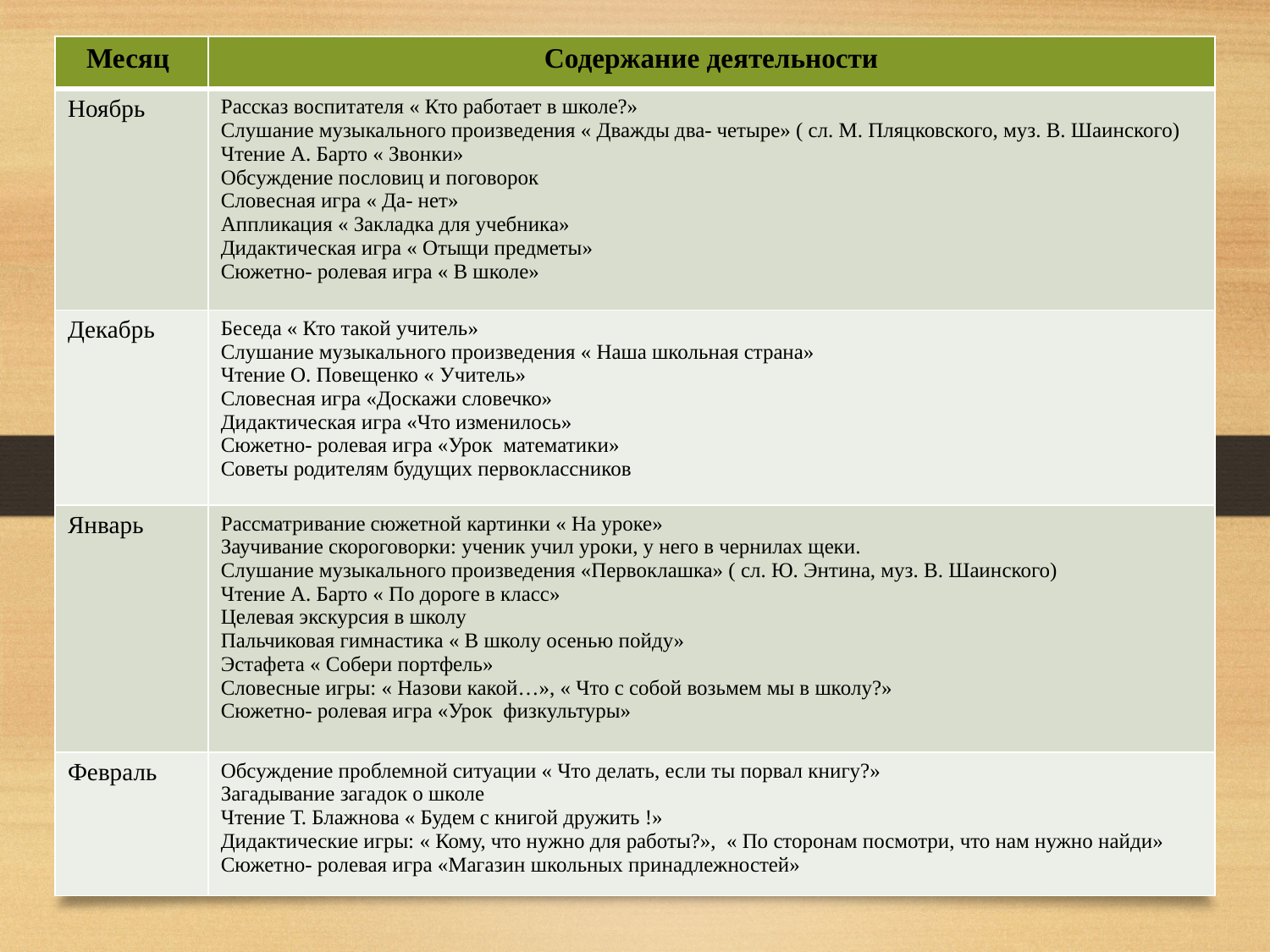

| Месяц | Содержание деятельности |
| --- | --- |
| Ноябрь | Рассказ воспитателя « Кто работает в школе?» Слушание музыкального произведения « Дважды два- четыре» ( сл. М. Пляцковского, муз. В. Шаинского) Чтение А. Барто « Звонки» Обсуждение пословиц и поговорок Словесная игра « Да- нет» Аппликация « Закладка для учебника» Дидактическая игра « Отыщи предметы» Сюжетно- ролевая игра « В школе» |
| Декабрь | Беседа « Кто такой учитель» Слушание музыкального произведения « Наша школьная страна» Чтение О. Повещенко « Учитель» Словесная игра «Доскажи словечко» Дидактическая игра «Что изменилось» Сюжетно- ролевая игра «Урок математики» Советы родителям будущих первоклассников |
| Январь | Рассматривание сюжетной картинки « На уроке» Заучивание скороговорки: ученик учил уроки, у него в чернилах щеки. Слушание музыкального произведения «Первоклашка» ( сл. Ю. Энтина, муз. В. Шаинского) Чтение А. Барто « По дороге в класс» Целевая экскурсия в школу Пальчиковая гимнастика « В школу осенью пойду» Эстафета « Собери портфель» Словесные игры: « Назови какой…», « Что с собой возьмем мы в школу?» Сюжетно- ролевая игра «Урок физкультуры» |
| Февраль | Обсуждение проблемной ситуации « Что делать, если ты порвал книгу?» Загадывание загадок о школе Чтение Т. Блажнова « Будем с книгой дружить !» Дидактические игры: « Кому, что нужно для работы?», « По сторонам посмотри, что нам нужно найди» Сюжетно- ролевая игра «Магазин школьных принадлежностей» |
21.9.16